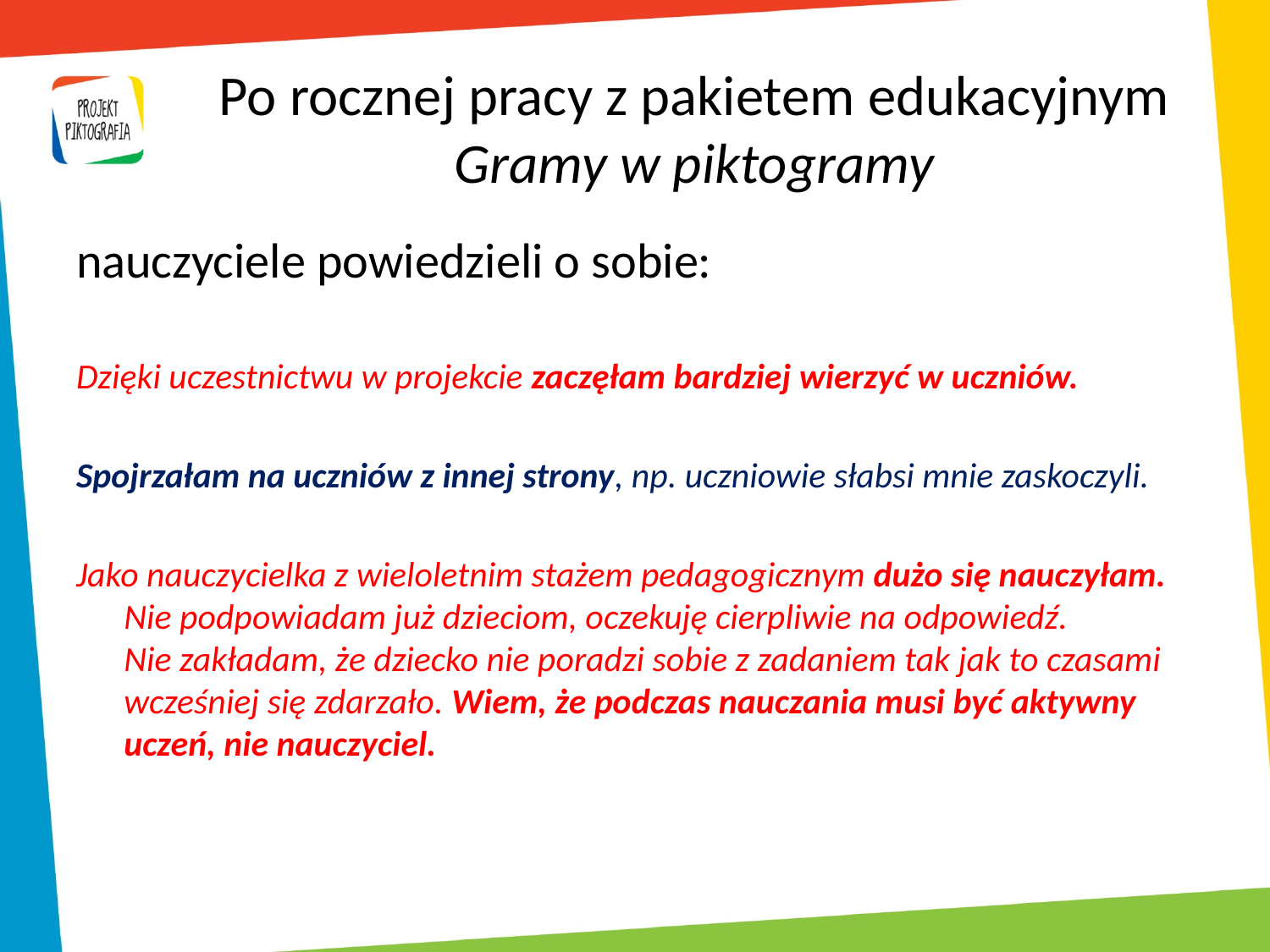

# Po rocznej pracy z pakietem edukacyjnym Gramy w piktogramy
nauczyciele powiedzieli o sobie:

Dzięki uczestnictwu w projekcie zaczęłam bardziej wierzyć w uczniów.

Spojrzałam na uczniów z innej strony, np. uczniowie słabsi mnie zaskoczyli.

Jako nauczycielka z wieloletnim stażem pedagogicznym dużo się nauczyłam. Nie podpowiadam już dzieciom, oczekuję cierpliwie na odpowiedź.
Nie zakładam, że dziecko nie poradzi sobie z zadaniem tak jak to czasami wcześniej się zdarzało. Wiem, że podczas nauczania musi być aktywny uczeń, nie nauczyciel.